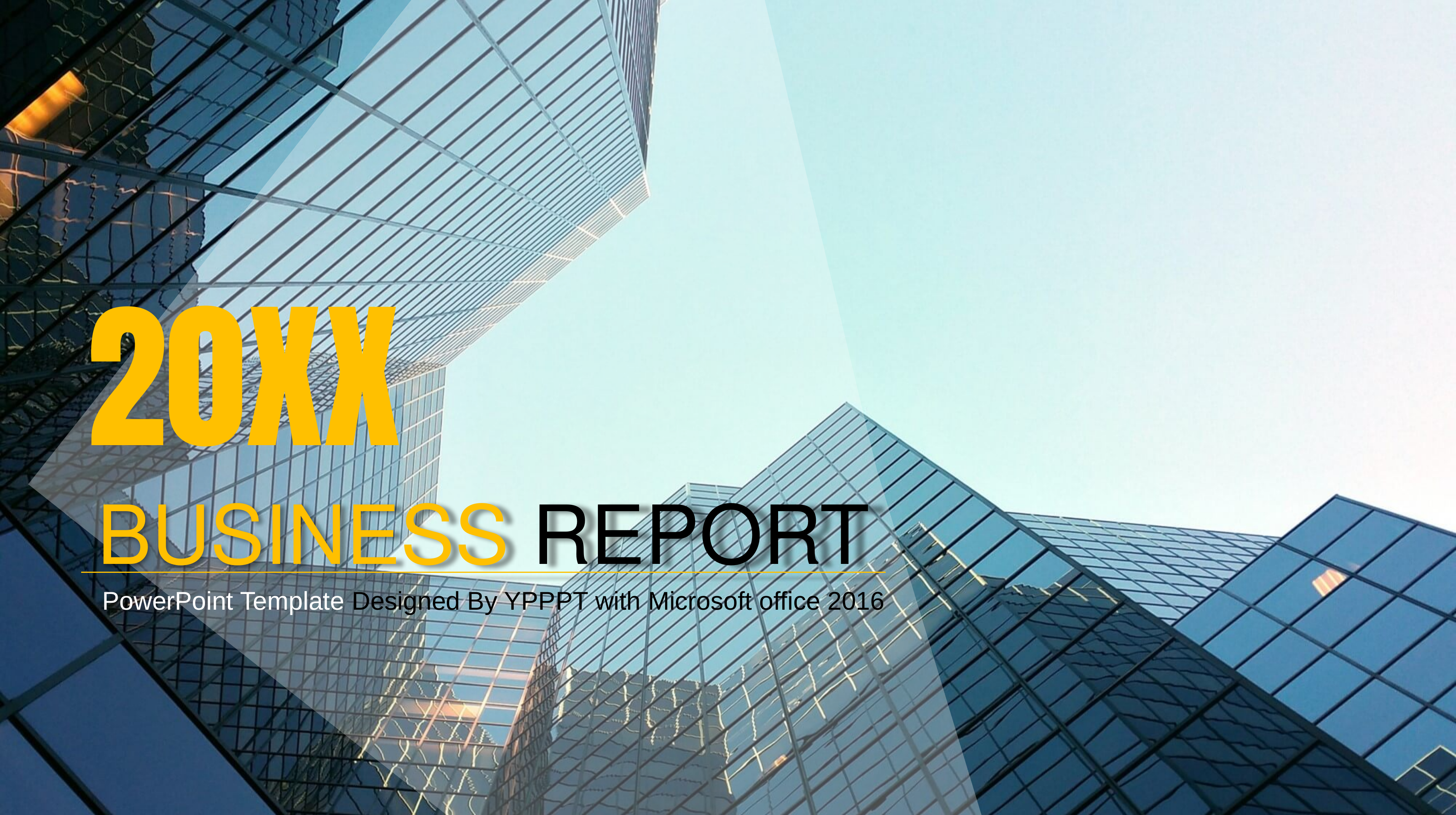

20XX
BUSINESS REPORT
PowerPoint Template Designed By YPPPT with Microsoft office 2016